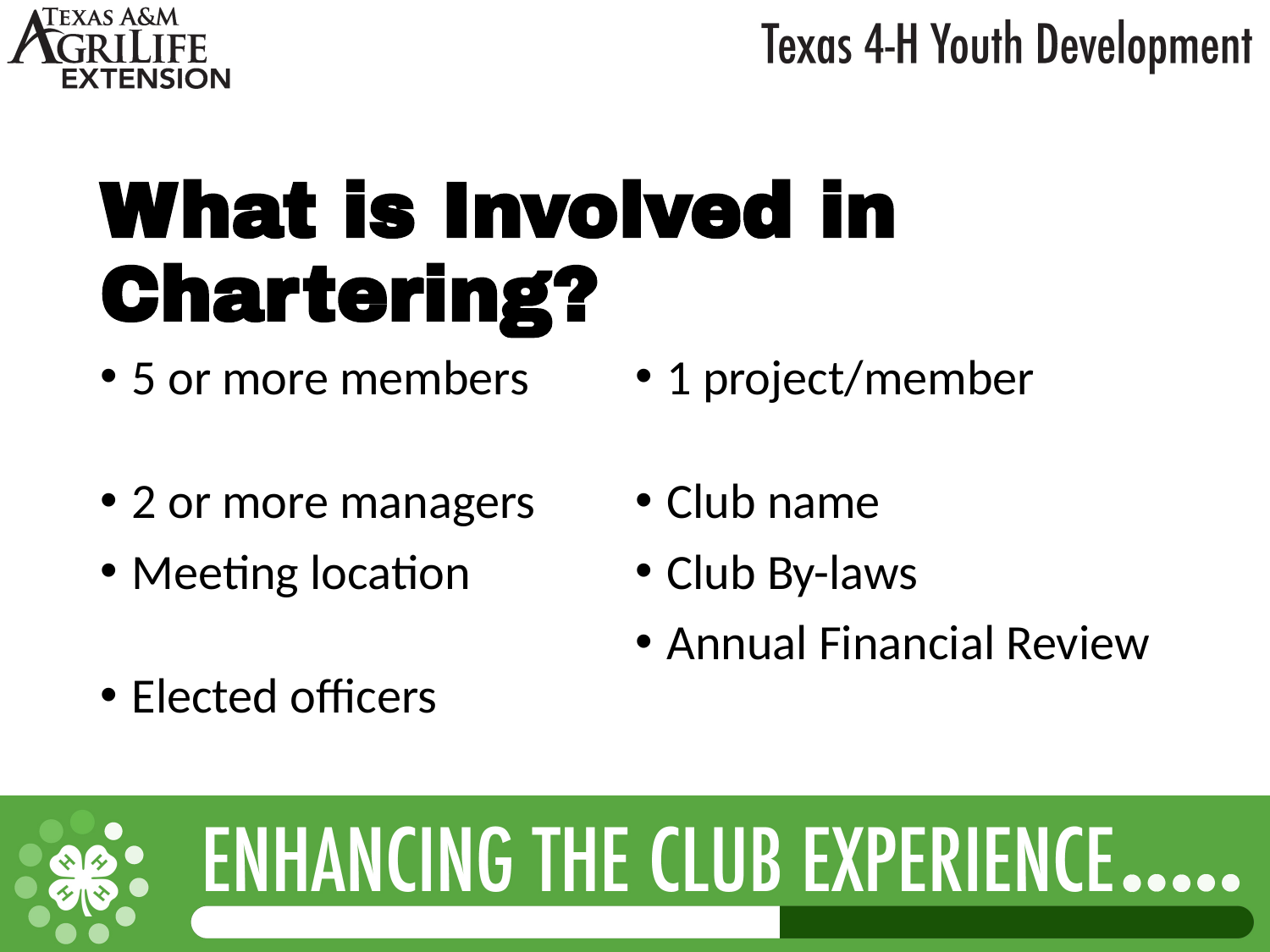

# What is Involved in Chartering?
5 or more members
2 or more managers
Meeting location
Elected officers
1 project/member
Club name
Club By-laws
Annual Financial Review